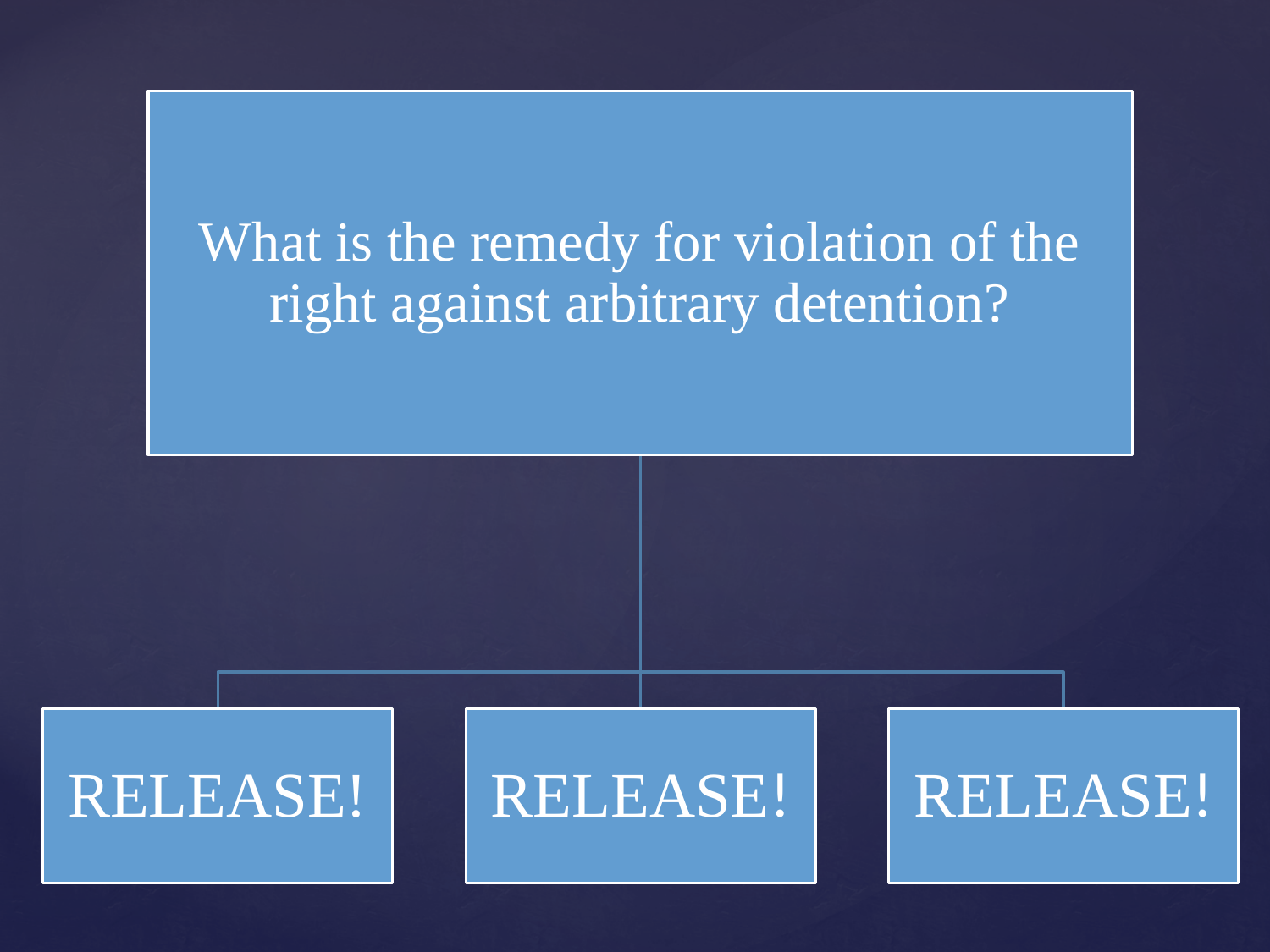

What is the remedy for violation of the right against arbitrary detention?
RELEASE!
RELEASE!
RELEASE!